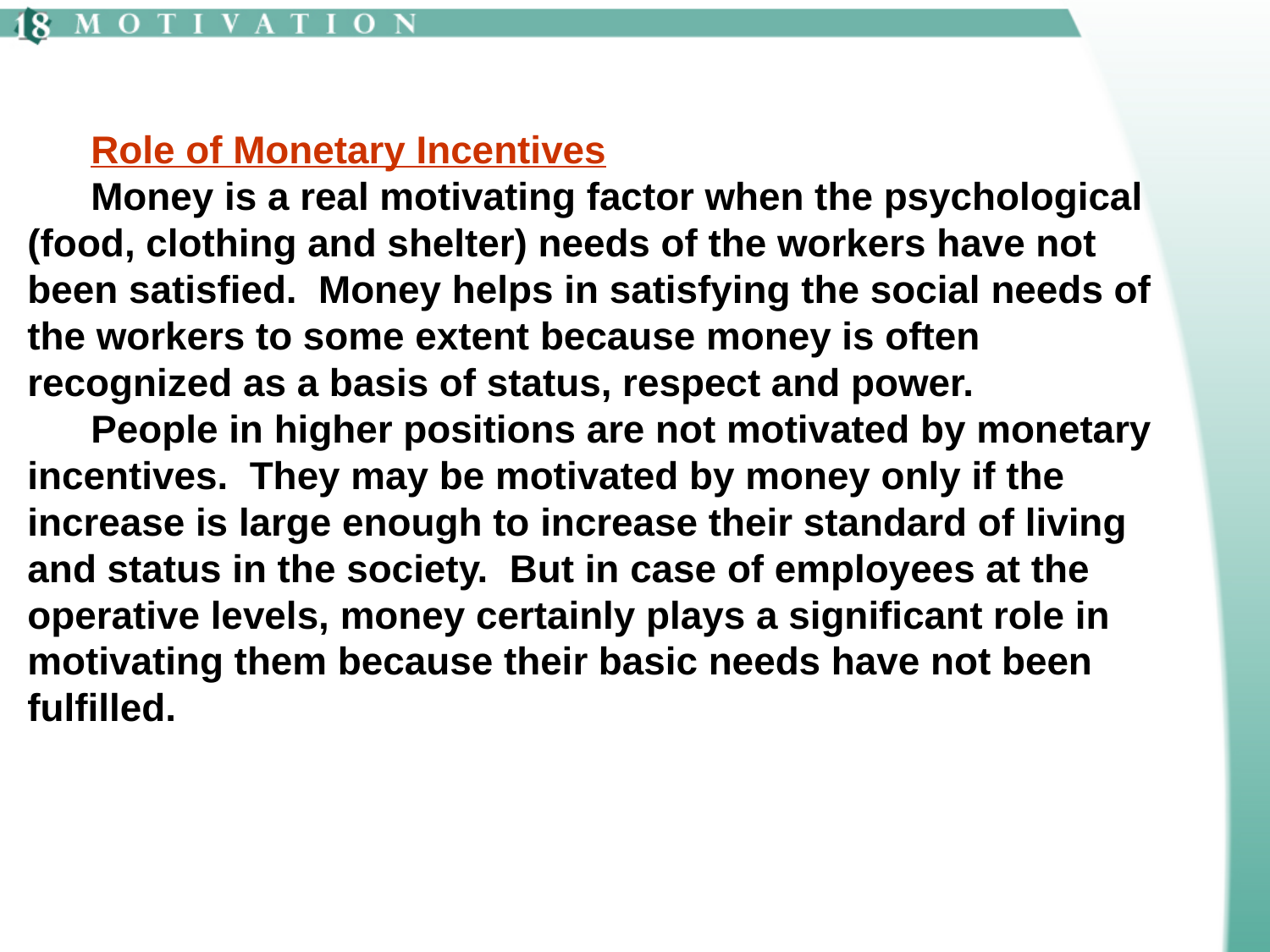

Role of Monetary Incentives
Money is a real motivating factor when the psychological (food, clothing and shelter) needs of the workers have not been satisfied.  Money helps in satisfying the social needs of the workers to some extent because money is often recognized as a basis of status, respect and power.
People in higher positions are not motivated by monetary incentives.  They may be motivated by money only if the increase is large enough to increase their standard of living and status in the society.  But in case of employees at the operative levels, money certainly plays a significant role in motivating them because their basic needs have not been fulfilled.